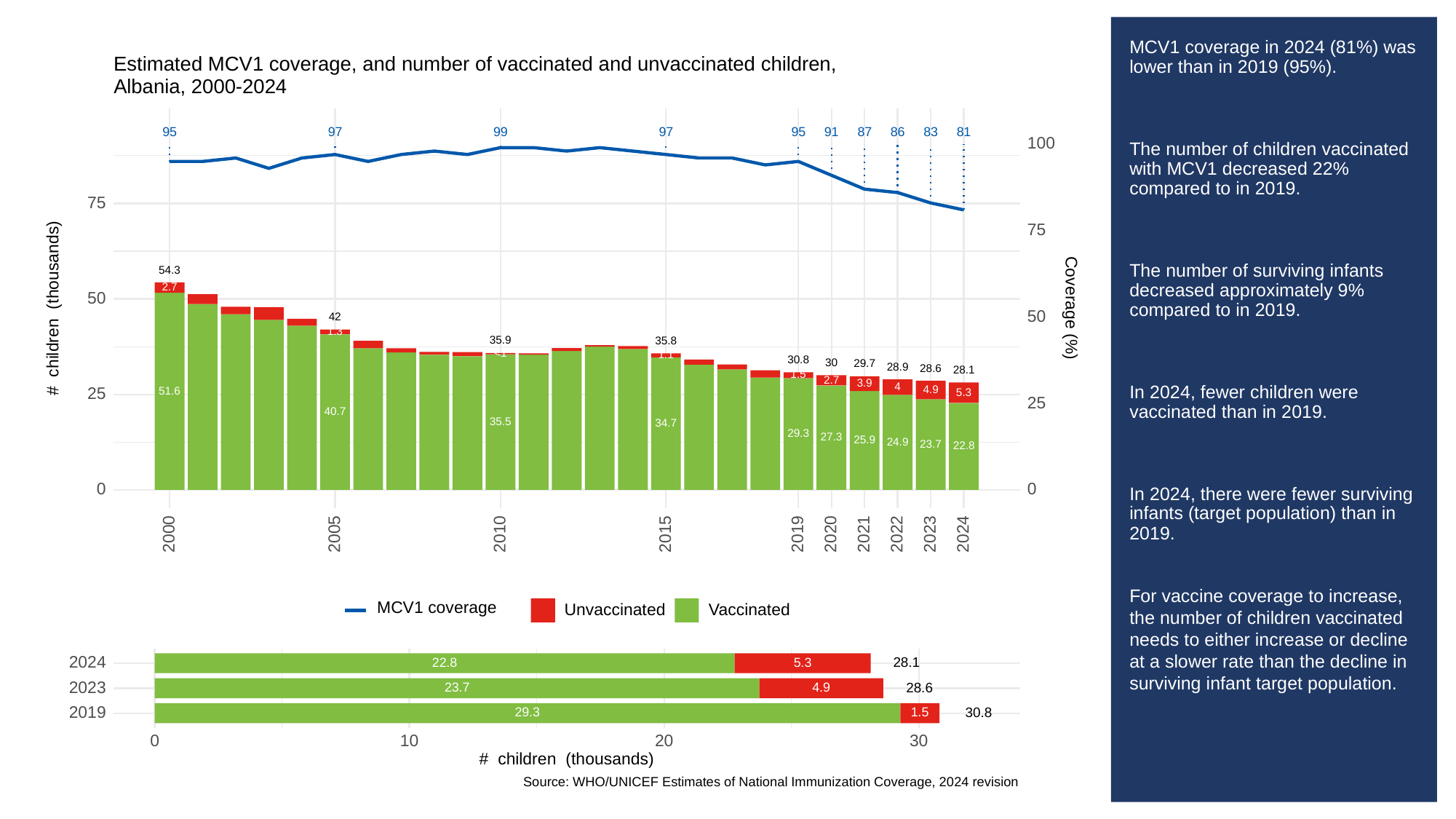

# MCV1 coverage in 2024 (81%) was lower than in 2019 (95%).

The number of children vaccinated with MCV1 decreased 22% compared to in 2019.

The number of surviving infants decreased approximately 9% compared to in 2019.

In 2024, fewer children were vaccinated than in 2019.

In 2024, there were fewer surviving infants (target population) than in 2019.

For vaccine coverage to increase, the number of children vaccinated needs to either increase or decline at a slower rate than the decline in surviving infant target population.

Estimated MCV1 coverage, and number of vaccinated and unvaccinated children,
Albania, 2000-2024

83
95
97
99
97
95
91
87
86
81
100

75

75

54.3

2.7
50

#  children  (thousands)
Coverage (%)

50
42

1.3

35.9
35.8

<1

1.1

30.8

30

29.7
28.9
28.6

28.1

1.5

2.7

3.9

4

4.9
51.6
25
5.3

25

40.7
35.5
34.7
29.3
27.3
25.9
24.9
23.7

22.8
0
0

2023
2000
2005
2010
2015
2019
2020
2021
2022
2024

MCV1 coverage
Unvaccinated
Vaccinated

2024
28.1
5.3
22.8

2023
28.6
23.7
4.9

2019
30.8
29.3
1.5

30
0
10
20
#  children  (thousands)
Source: WHO/UNICEF Estimates of National Immunization Coverage, 2024 revision